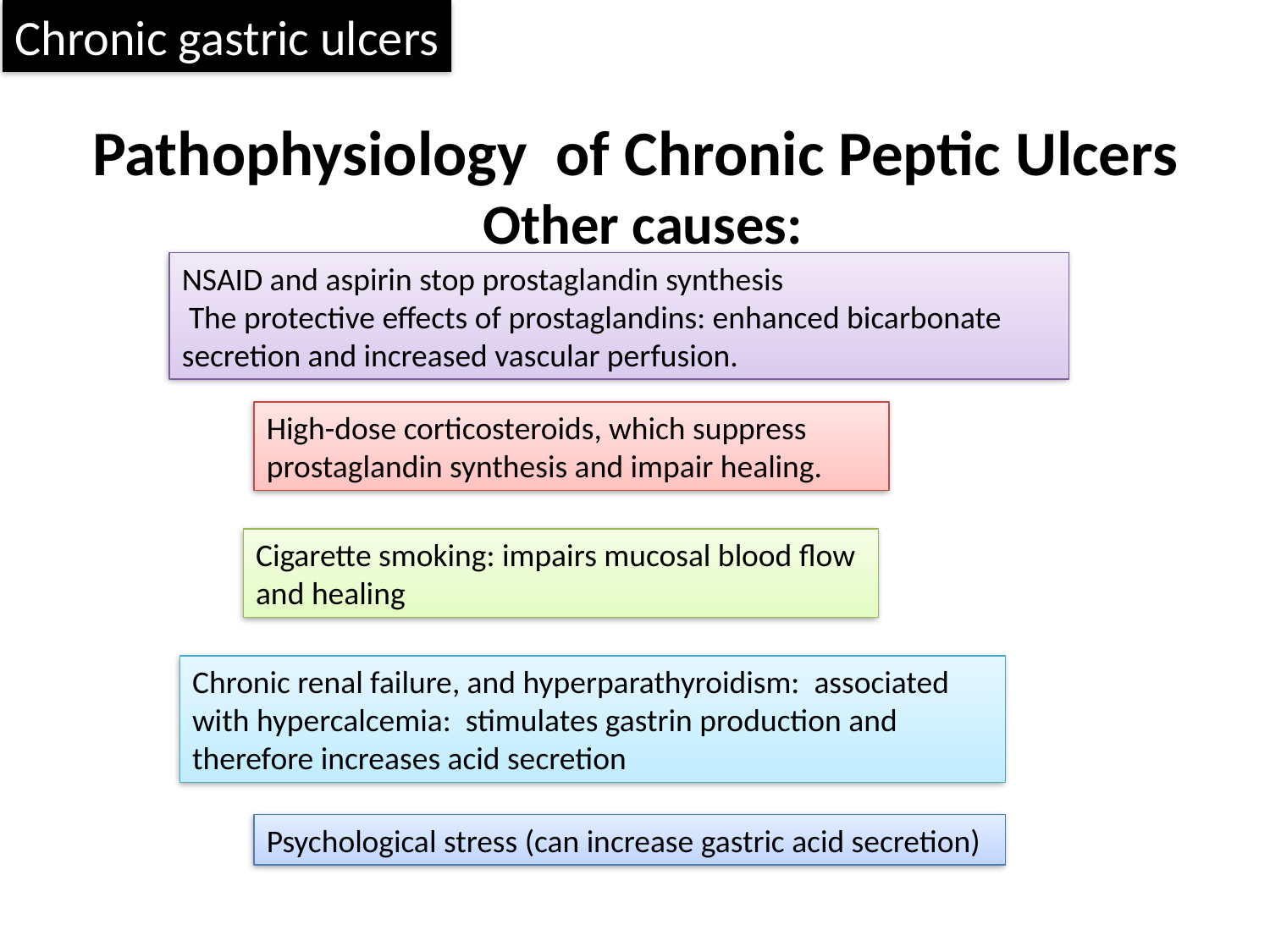

Chronic gastric ulcers
Pathophysiology  of Chronic Peptic Ulcers
Other causes:
NSAID and aspirin stop prostaglandin synthesis
 The protective effects of prostaglandins: enhanced bicarbonate secretion and increased vascular perfusion.
High-dose corticosteroids, which suppress prostaglandin synthesis and impair healing.
Cigarette smoking: impairs mucosal blood flow and healing
Chronic renal failure, and hyperparathyroidism:  associated with hypercalcemia:  stimulates gastrin production and therefore increases acid secretion
Psychological stress (can increase gastric acid secretion)